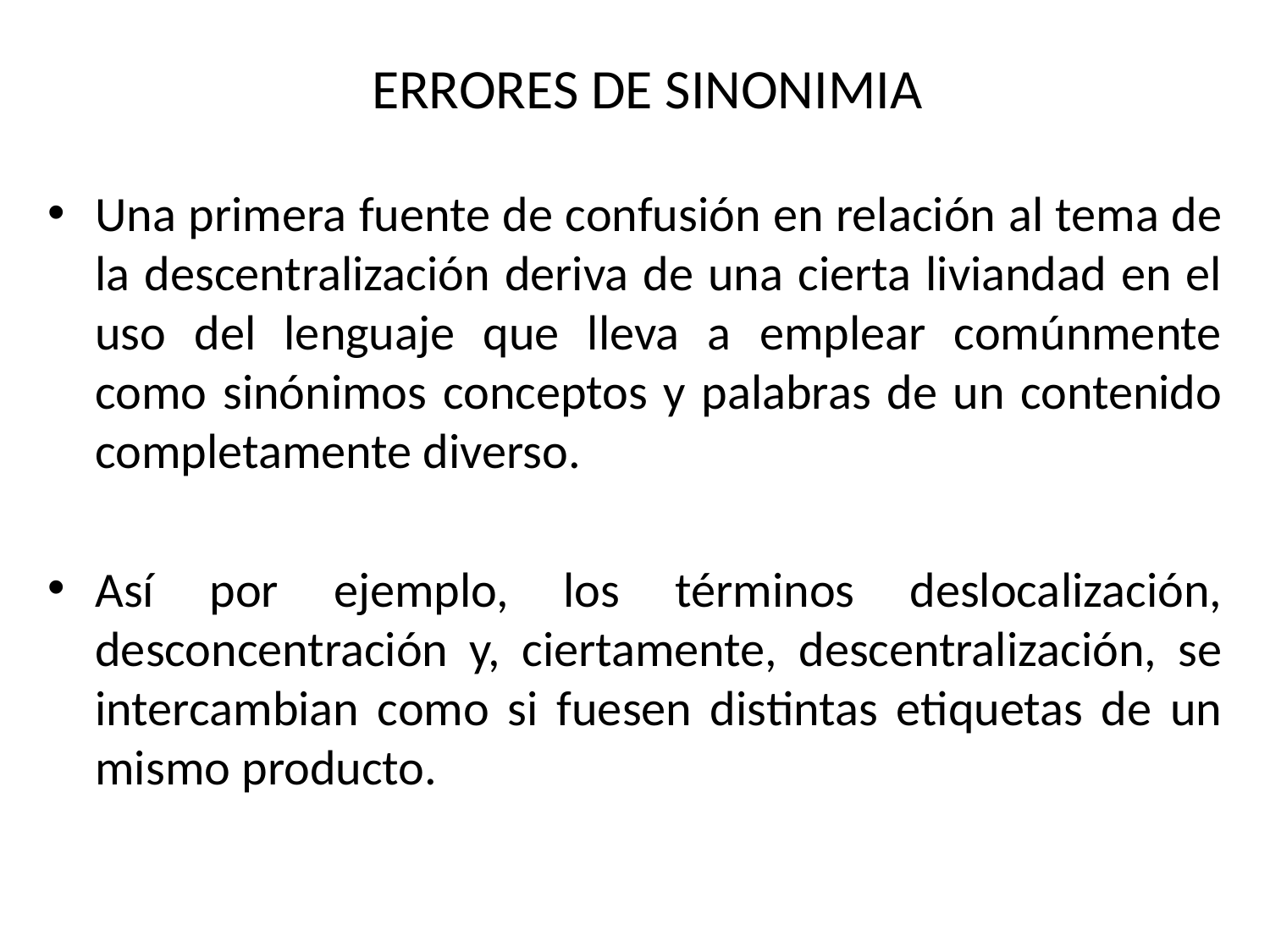

# ERRORES DE SINONIMIA
Una primera fuente de confusión en relación al tema de la descentralización deriva de una cierta liviandad en el uso del lenguaje que lleva a emplear comúnmente como sinónimos conceptos y palabras de un contenido completamente diverso.

Así por ejemplo, los términos deslocalización, desconcentración y, ciertamente, descentralización, se intercambian como si fuesen distintas etiquetas de un mismo producto.